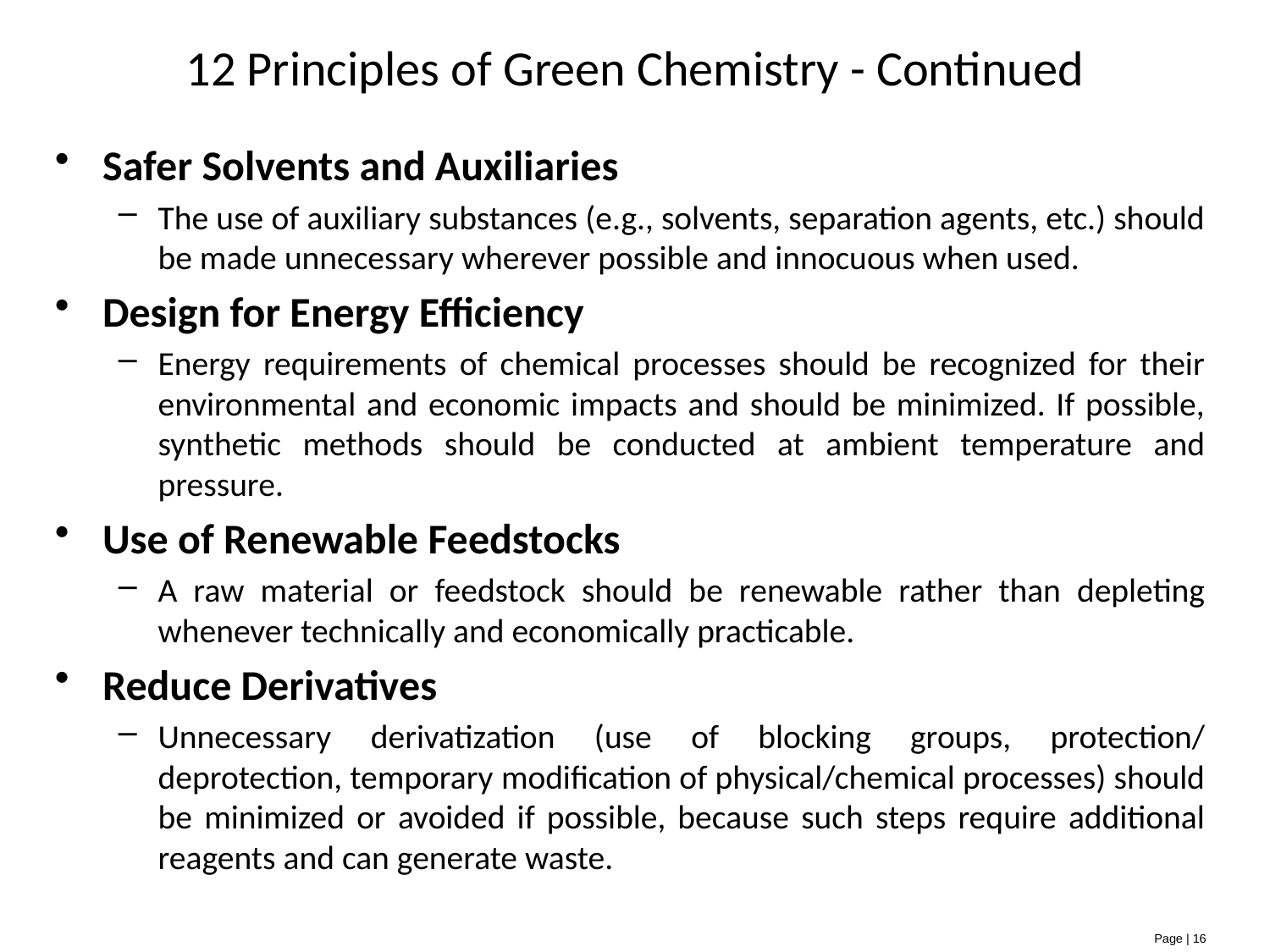

# 12 Principles of Green Chemistry - Continued
Safer Solvents and Auxiliaries
The use of auxiliary substances (e.g., solvents, separation agents, etc.) should be made unnecessary wherever possible and innocuous when used.
Design for Energy Efficiency
Energy requirements of chemical processes should be recognized for their environmental and economic impacts and should be minimized. If possible, synthetic methods should be conducted at ambient temperature and pressure.
Use of Renewable Feedstocks
A raw material or feedstock should be renewable rather than depleting whenever technically and economically practicable.
Reduce Derivatives
Unnecessary derivatization (use of blocking groups, protection/ deprotection, temporary modification of physical/chemical processes) should be minimized or avoided if possible, because such steps require additional reagents and can generate waste.